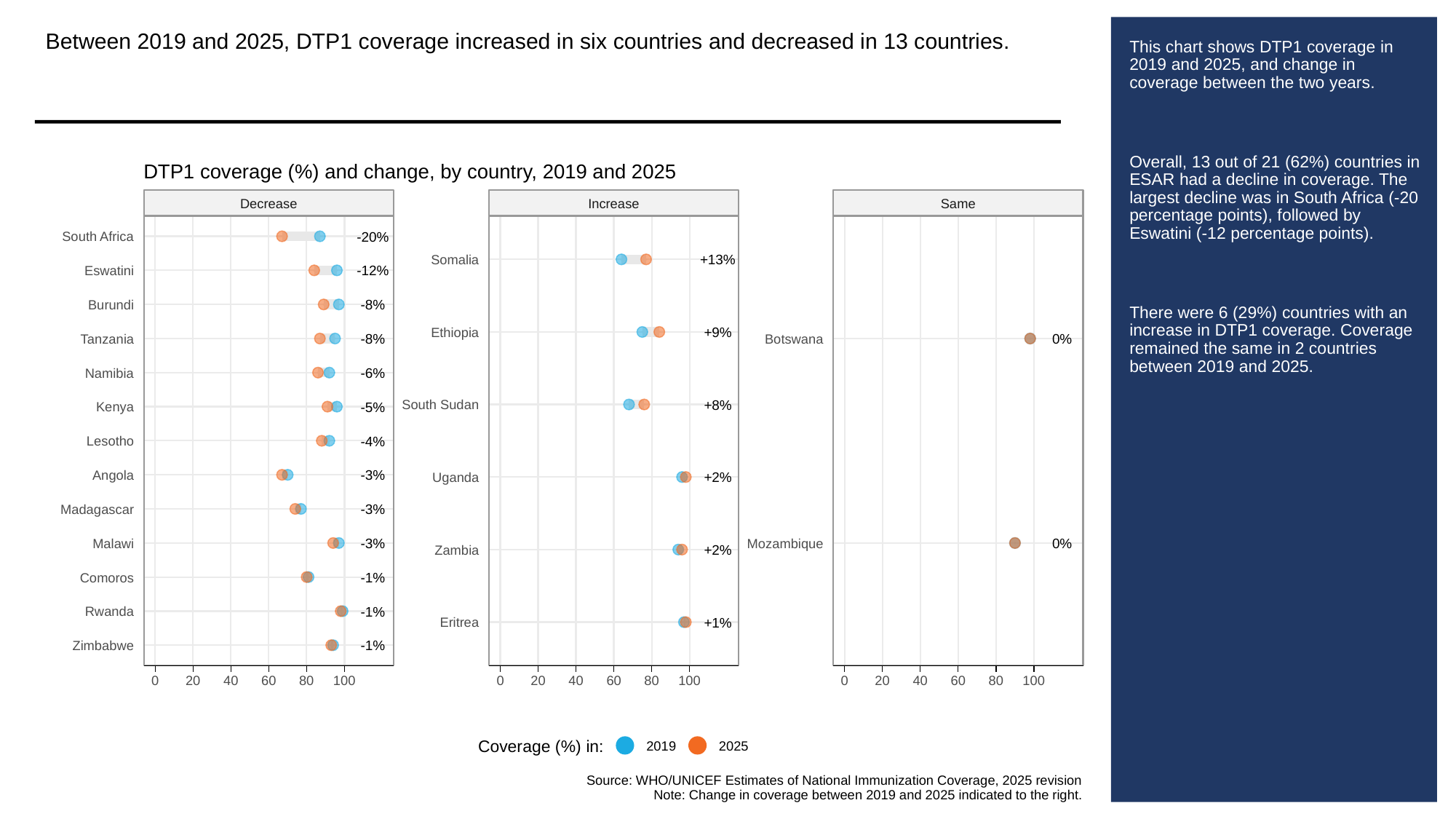

Between 2019 and 2025, DTP1 coverage increased in six countries and decreased in 13 countries.
# This chart shows DTP1 coverage in 2019 and 2025, and change in coverage between the two years.

Overall, 13 out of 21 (62%) countries in ESAR had a decline in coverage. The largest decline was in South Africa (-20 percentage points), followed by Eswatini (-12 percentage points).

There were 6 (29%) countries with an increase in DTP1 coverage. Coverage remained the same in 2 countries between 2019 and 2025.

DTP1 coverage (%) and change, by country, 2019 and 2025

Decrease
Increase
Same

-20%
South Africa

+13%
Somalia

-12%
Eswatini

-8%
Burundi

+9%
Ethiopia

-8%
0%
Tanzania
Botswana

-6%
Namibia

+8%
South Sudan

-5%
Kenya

-4%
Lesotho

-3%
Angola

+2%
Uganda

-3%
Madagascar

-3%
0%
Malawi
Mozambique

+2%
Zambia

-1%
Comoros

-1%
Rwanda

+1%
Eritrea

-1%
Zimbabwe

0
20
40
60
80
100
0
20
40
60
80
100
0
20
40
60
80
100

Coverage (%) in:
2019
2025
Source: WHO/UNICEF Estimates of National Immunization Coverage, 2025 revision
Note: Change in coverage between 2019 and 2025 indicated to the right.